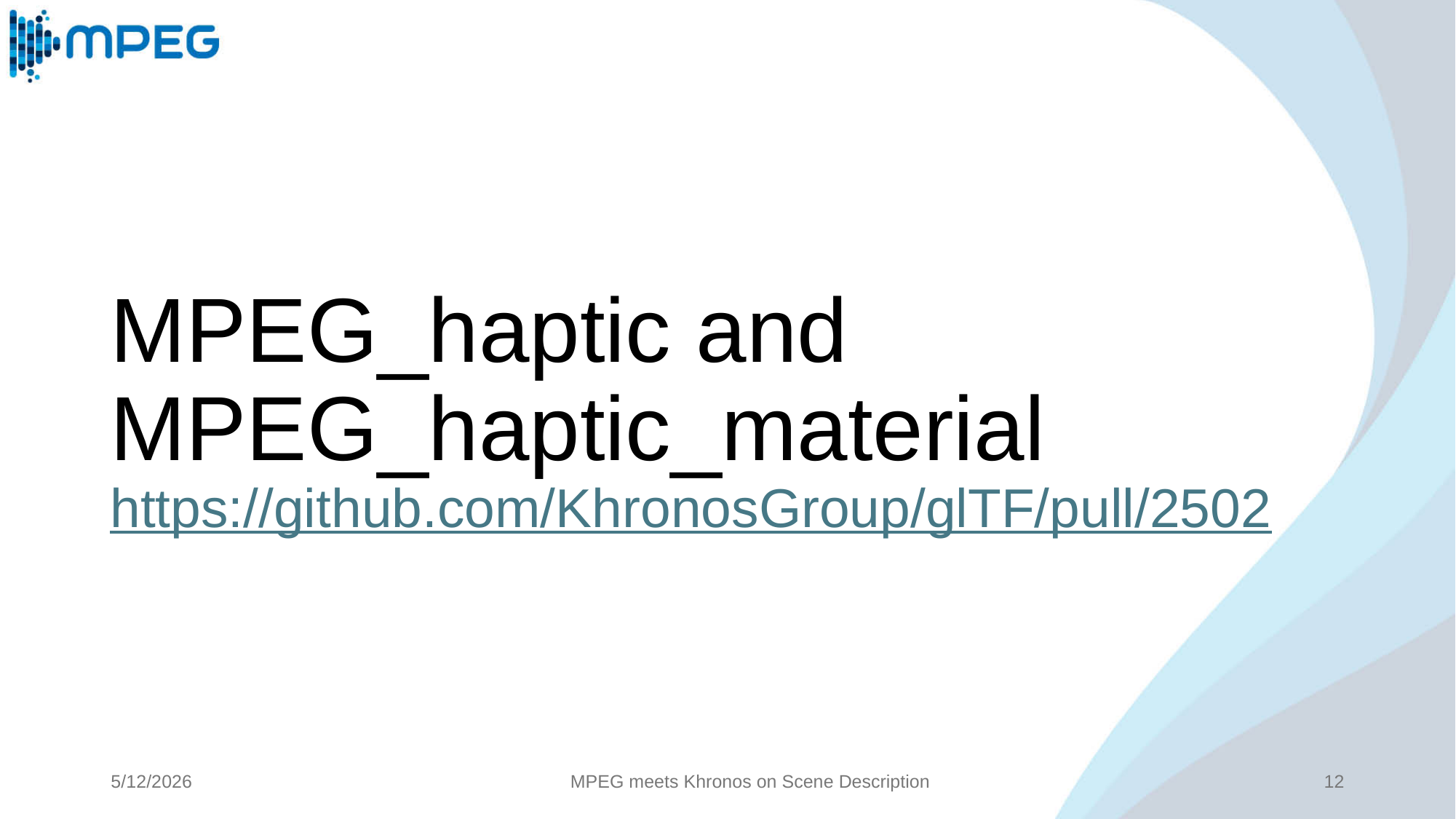

# MPEG_haptic and MPEG_haptic_material https://github.com/KhronosGroup/glTF/pull/2502
5/12/2026
MPEG meets Khronos on Scene Description
12